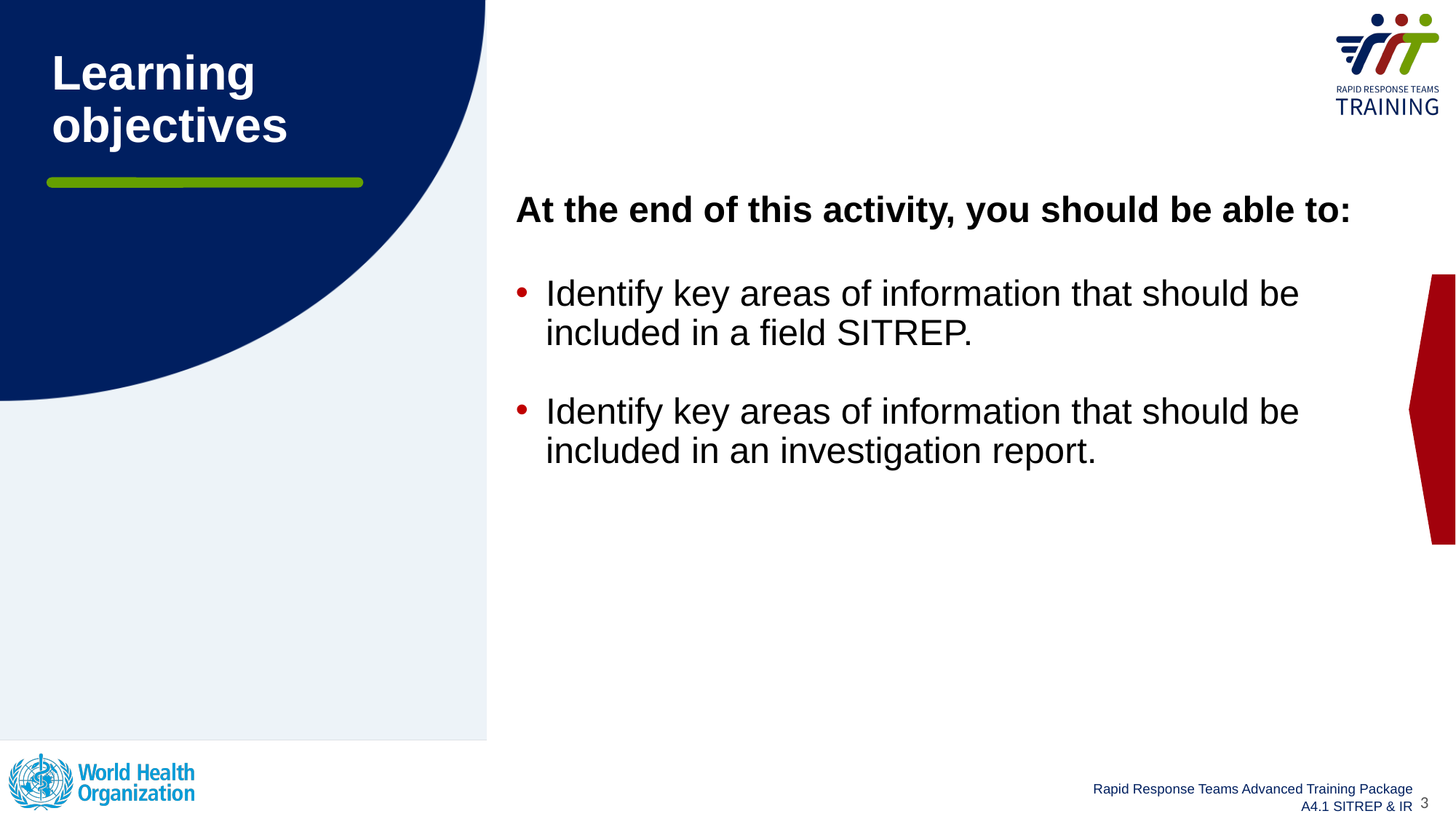

# Learning objectives
At the end of this activity, you should be able to:

Identify key areas of information that should be included in a field SITREP.

Identify key areas of information that should be included in an investigation report.
3